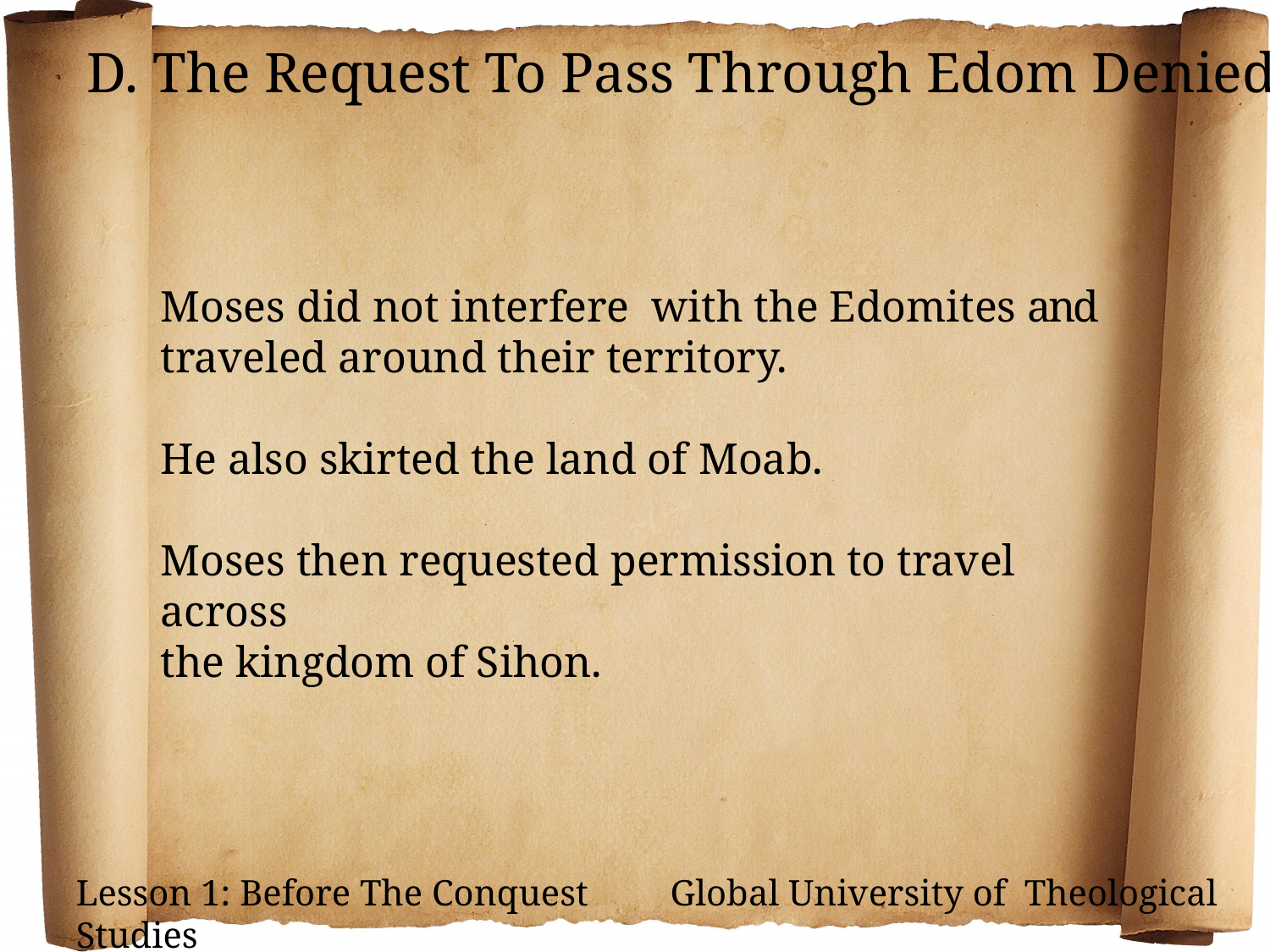

D. The Request To Pass Through Edom Denied
Moses did not interfere  with the Edomites and traveled around their territory.

He also skirted the land of Moab.

Moses then requested permission to travel across
the kingdom of Sihon.
Lesson 1: Before The Conquest         Global University of  Theological Studies